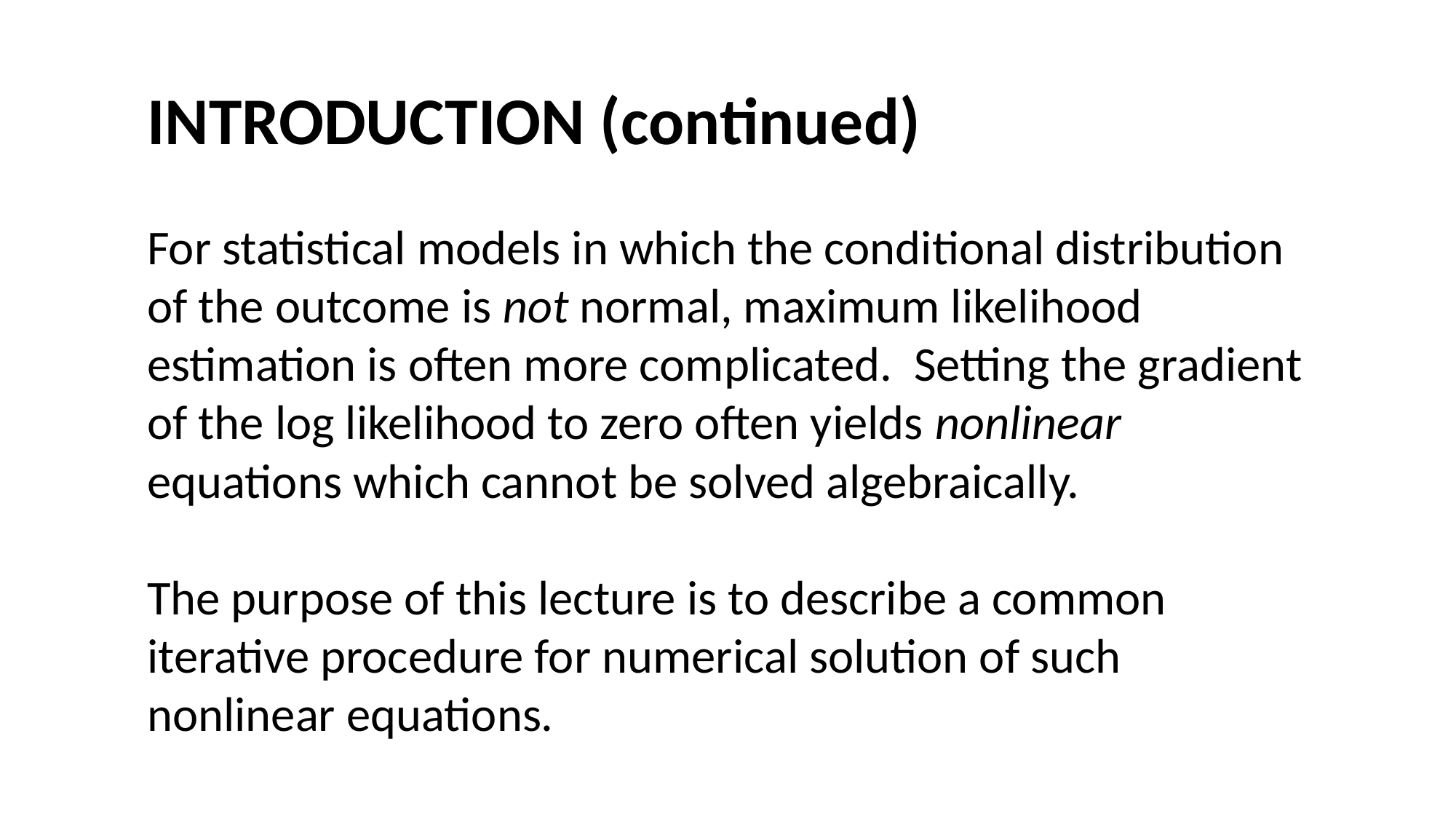

#
INTRODUCTION (continued)

For statistical models in which the conditional distribution of the outcome is not normal, maximum likelihood estimation is often more complicated.  Setting the gradient of the log likelihood to zero often yields nonlinear equations which cannot be solved algebraically.

The purpose of this lecture is to describe a common iterative procedure for numerical solution of such nonlinear equations.